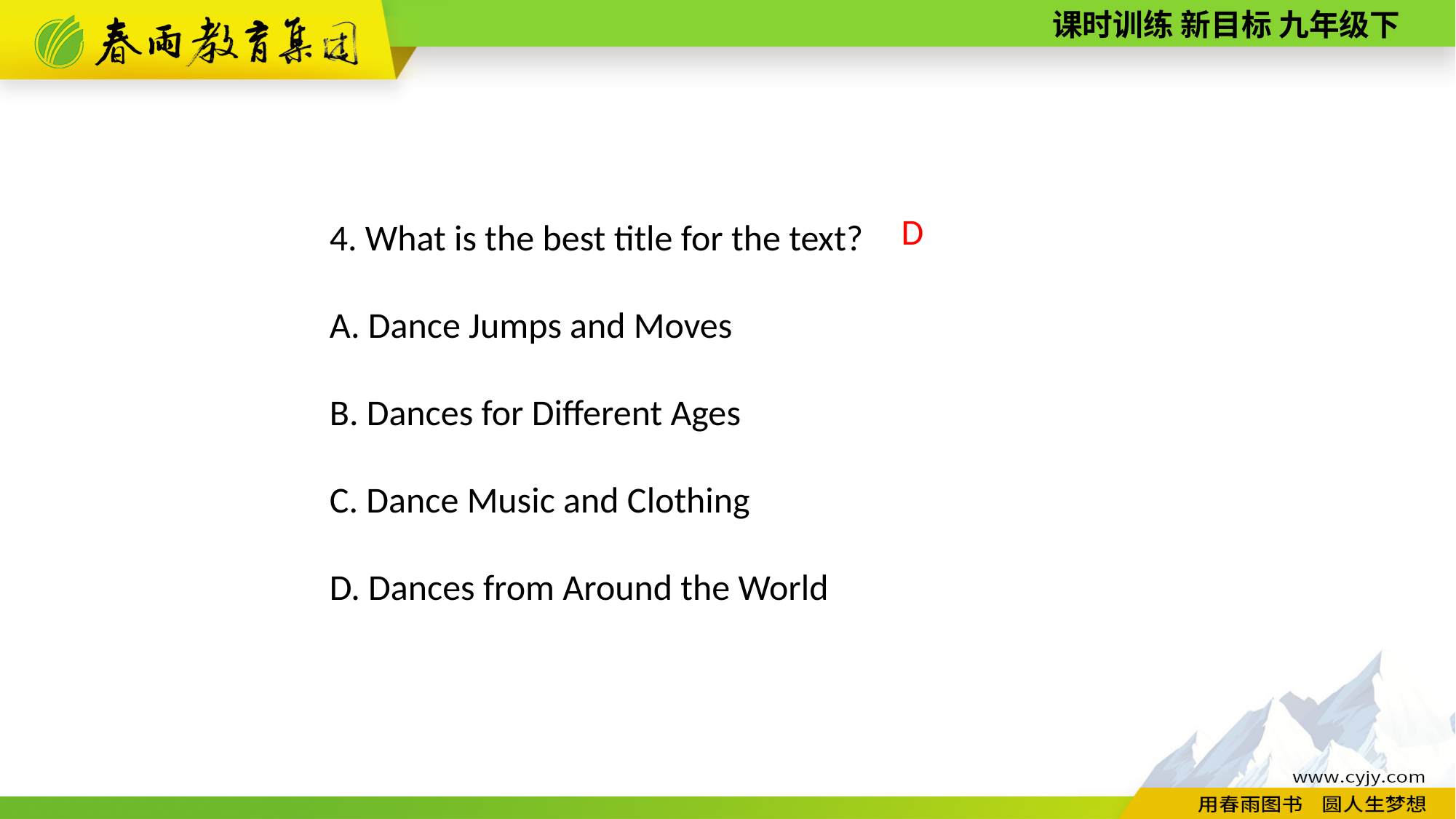

4. What is the best title for the text?
A. Dance Jumps and Moves
B. Dances for Different Ages
C. Dance Music and Clothing
D. Dances from Around the World
D